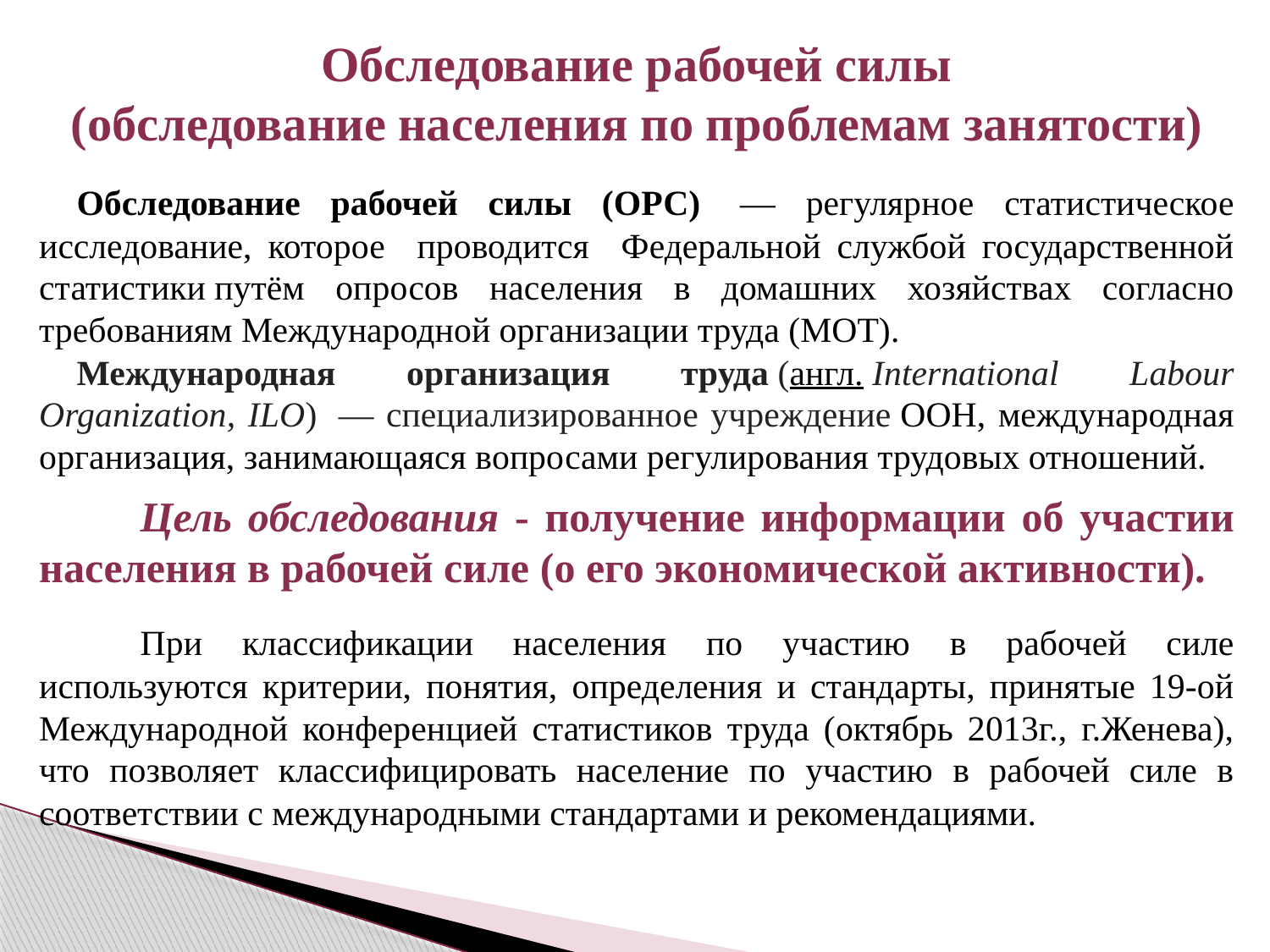

Обследование рабочей силы
(обследование населения по проблемам занятости)

Обследование рабочей силы (ОРС)  — регулярное статистическое исследование, которое  проводится  Федеральной службой государственной статистики путём опросов населения в домашних хозяйствах согласно требованиям Международной организации труда (МОТ).
Международная организация труда (англ. International Labour Organization, ILO)  — специализированное учреждение ООН, международная организация, занимающаяся вопросами регулирования трудовых отношений.

Цель обследования - получение информации об участии населения в рабочей силе (о его экономической активности).

При классификации населения по участию в рабочей силе используются критерии, понятия, определения и стандарты, принятые 19-ой Международной конференцией статистиков труда (октябрь 2013г., г.Женева), что позволяет классифицировать население по участию в рабочей силе в соответствии с международными стандартами и рекомендациями.